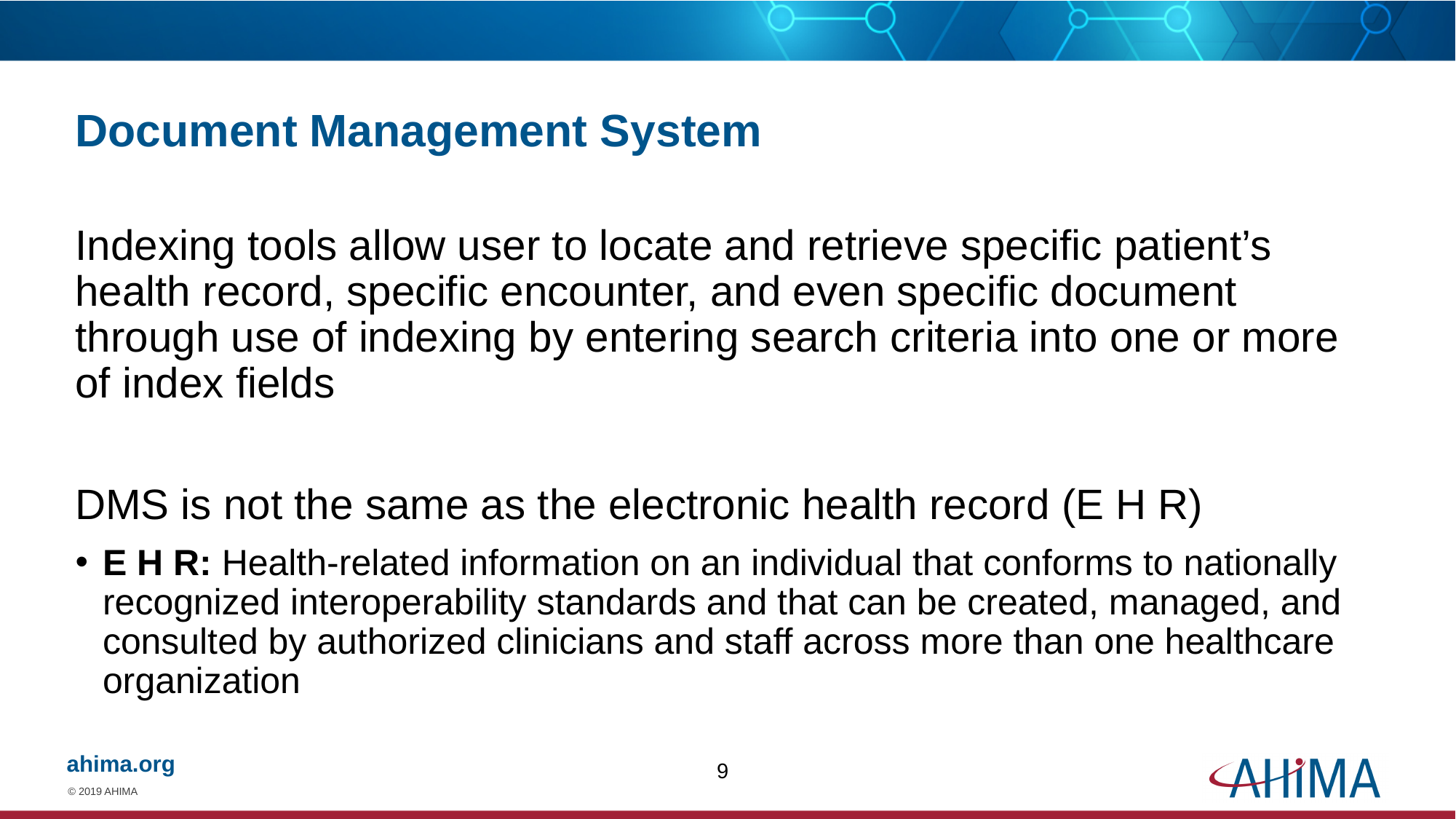

# Document Management System
Indexing tools allow user to locate and retrieve specific patient’s health record, specific encounter, and even specific document through use of indexing by entering search criteria into one or more of index fields

DMS is not the same as the electronic health record (E H R)
E H R: Health-related information on an individual that conforms to nationally recognized interoperability standards and that can be created, managed, and consulted by authorized clinicians and staff across more than one healthcare organization